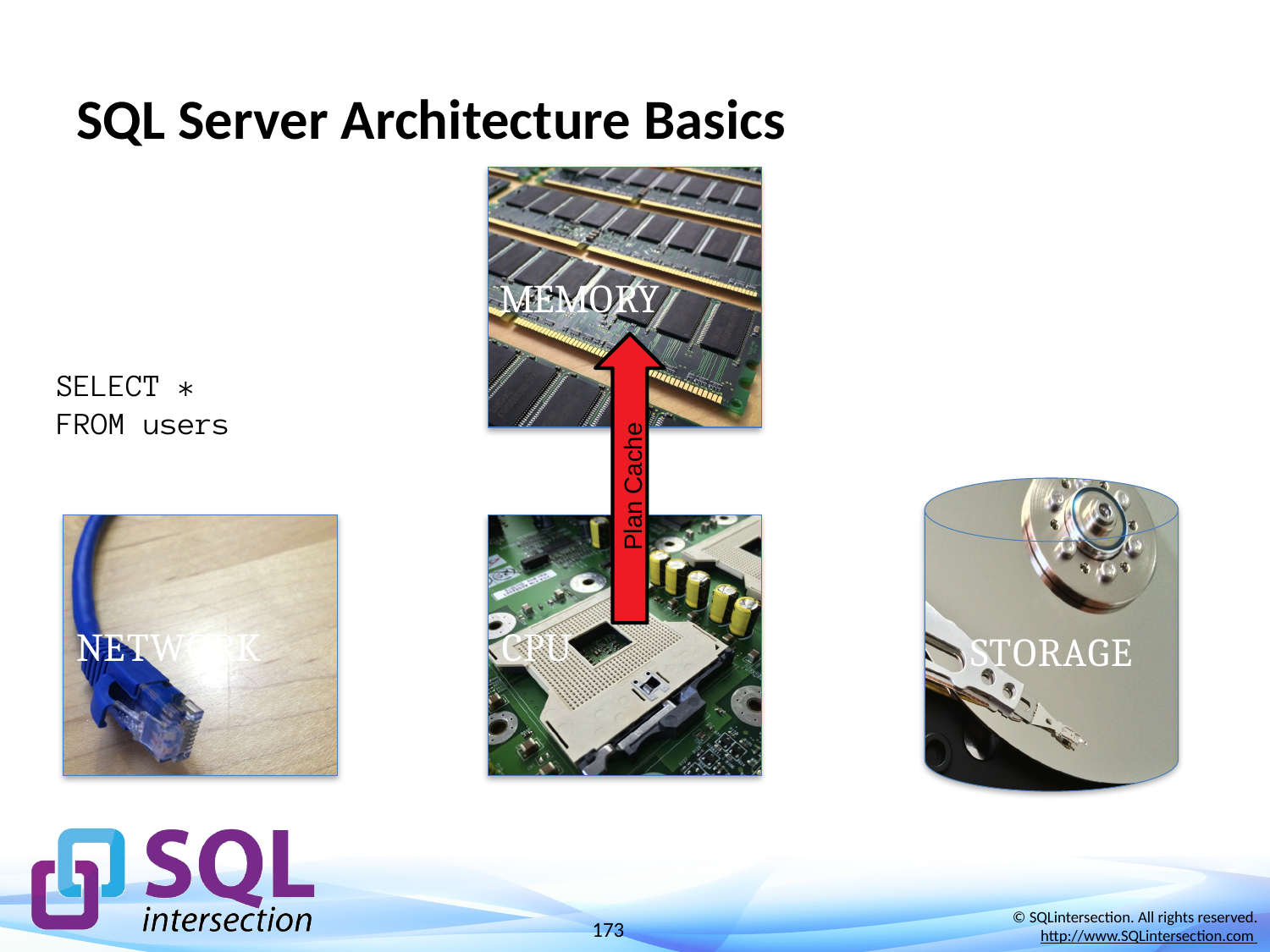

# SQL Server Architecture Basics
MEMORY
SELECT *
FROM users
Plan Cache
STORAGE
NETWORK
CPU